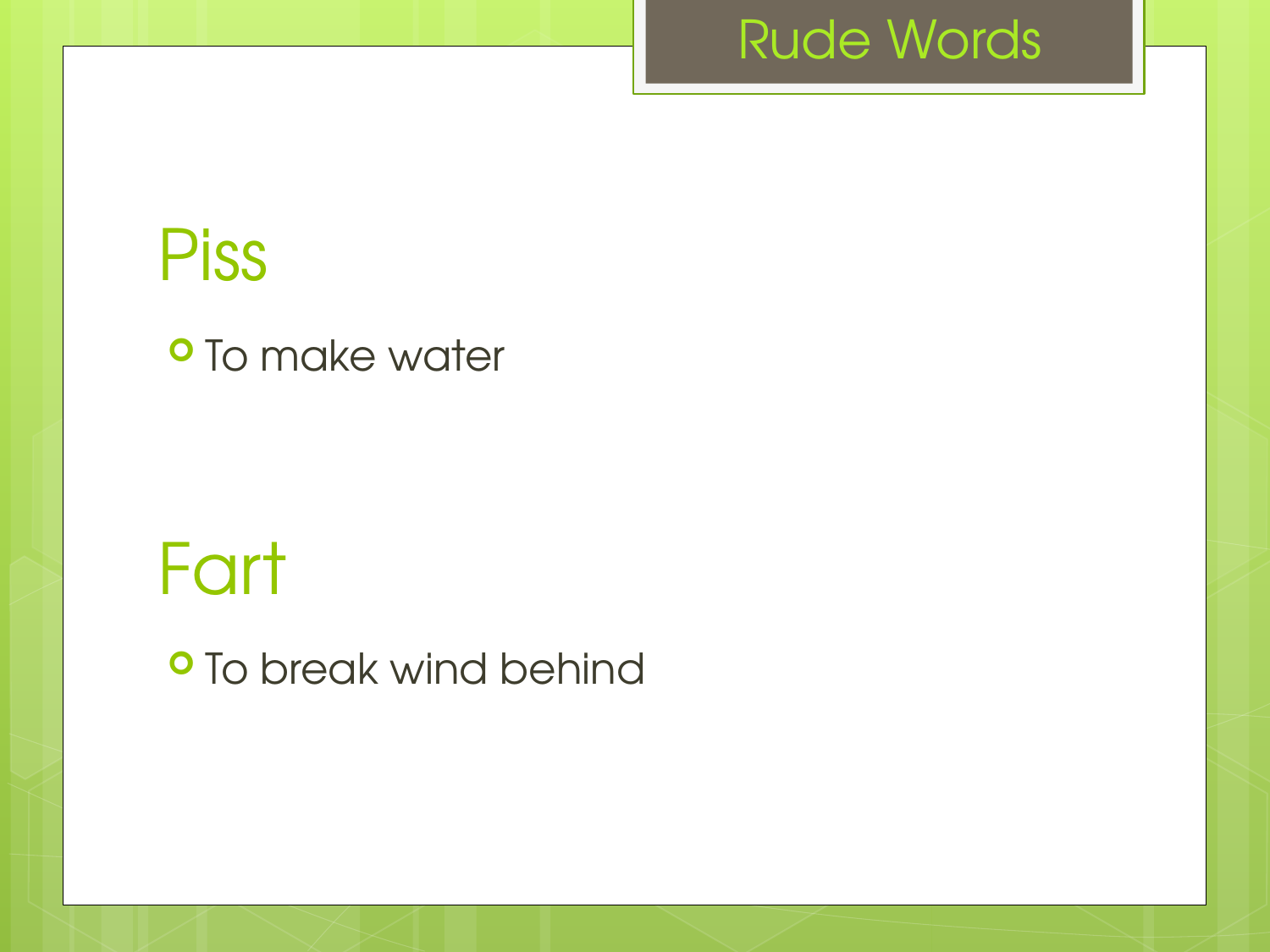

Rude Words
# Piss
To make water
Fart
To break wind behind